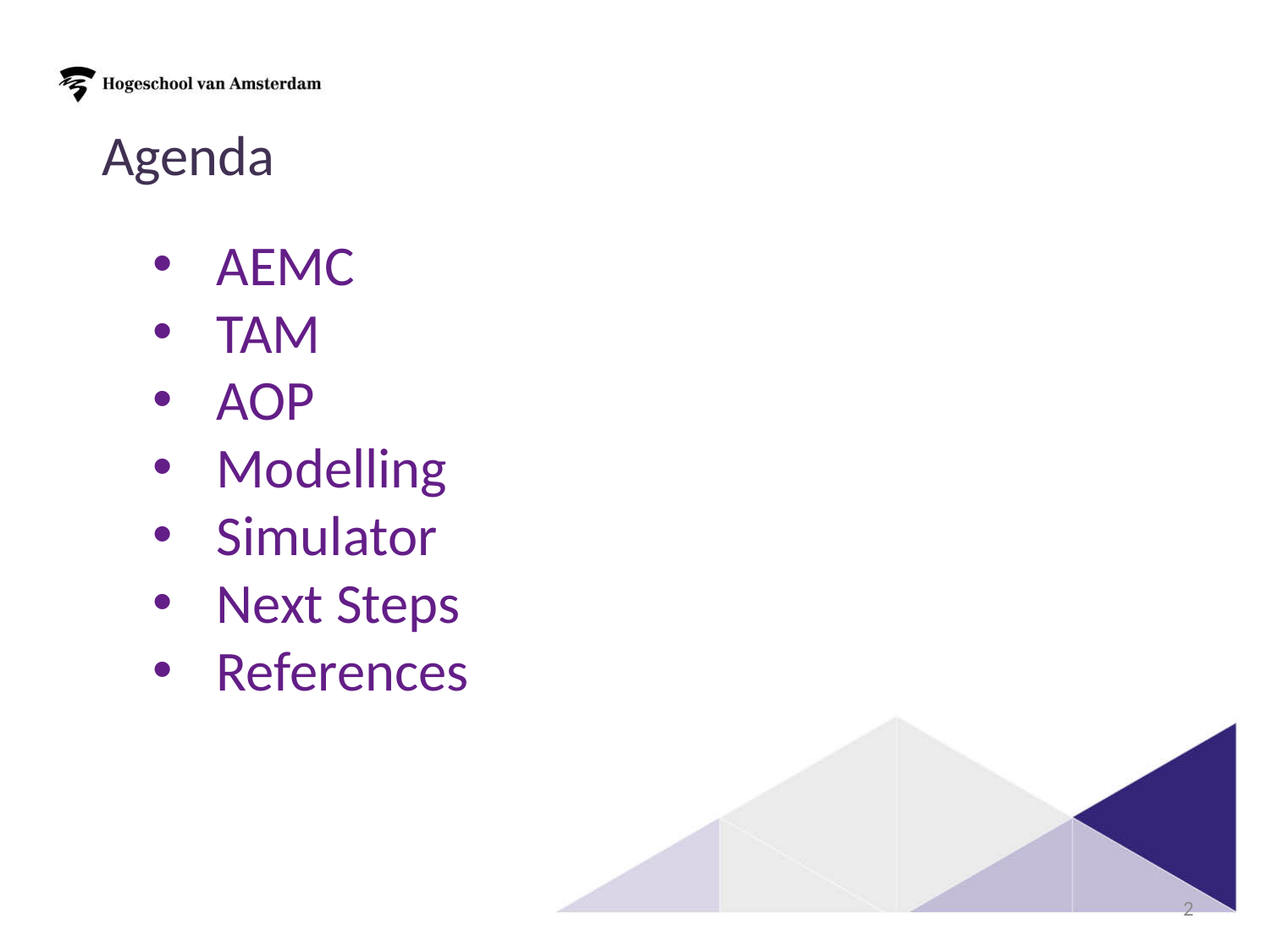

Agenda
AEMC
TAM
AOP
Modelling
Simulator
Next Steps
References

2